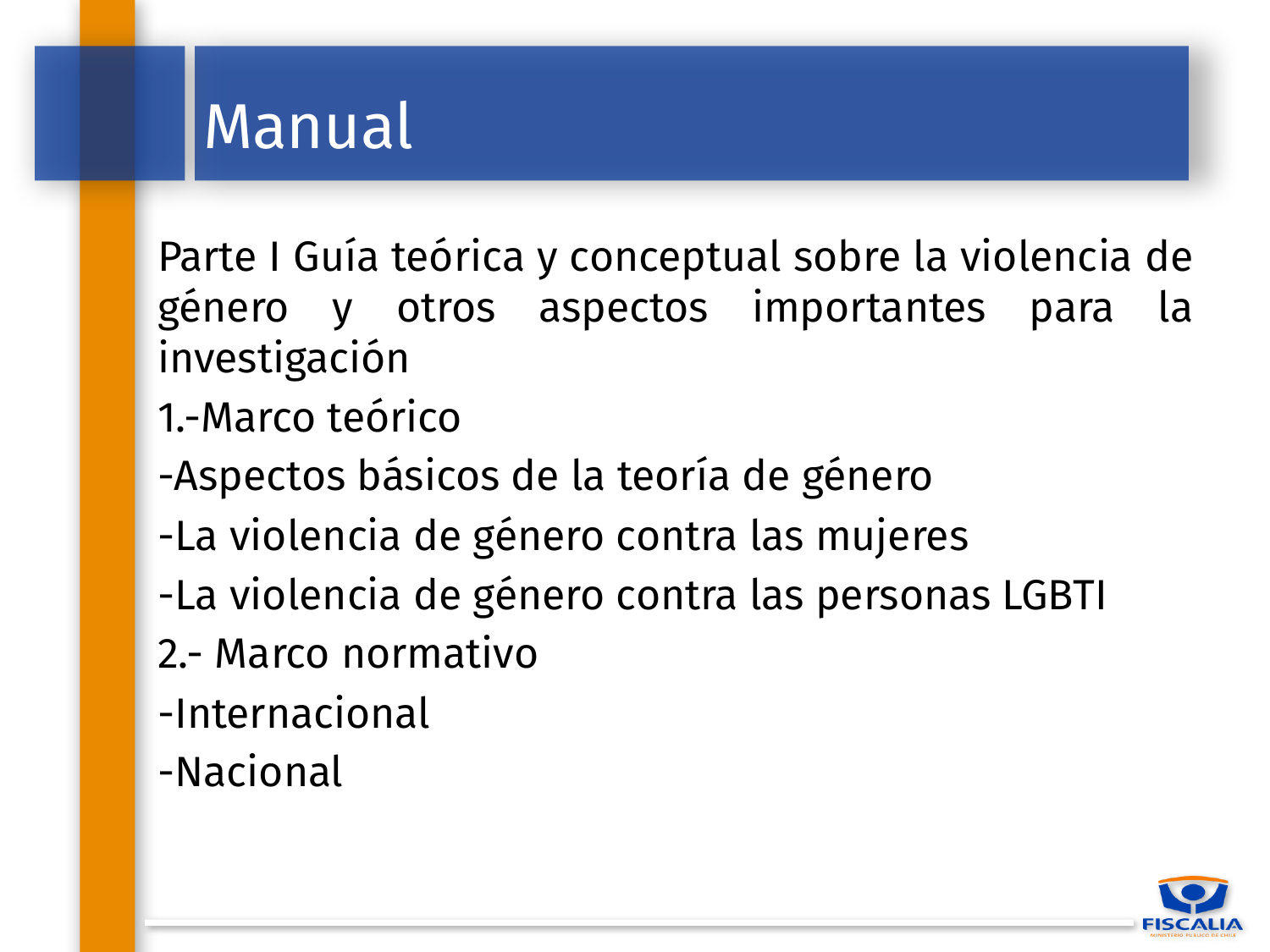

# Manual
Parte I Guía teórica y conceptual sobre la violencia de género y otros aspectos importantes para la investigación
1.-Marco teórico
-Aspectos básicos de la teoría de género
-La violencia de género contra las mujeres
-La violencia de género contra las personas LGBTI
2.- Marco normativo
-Internacional
-Nacional